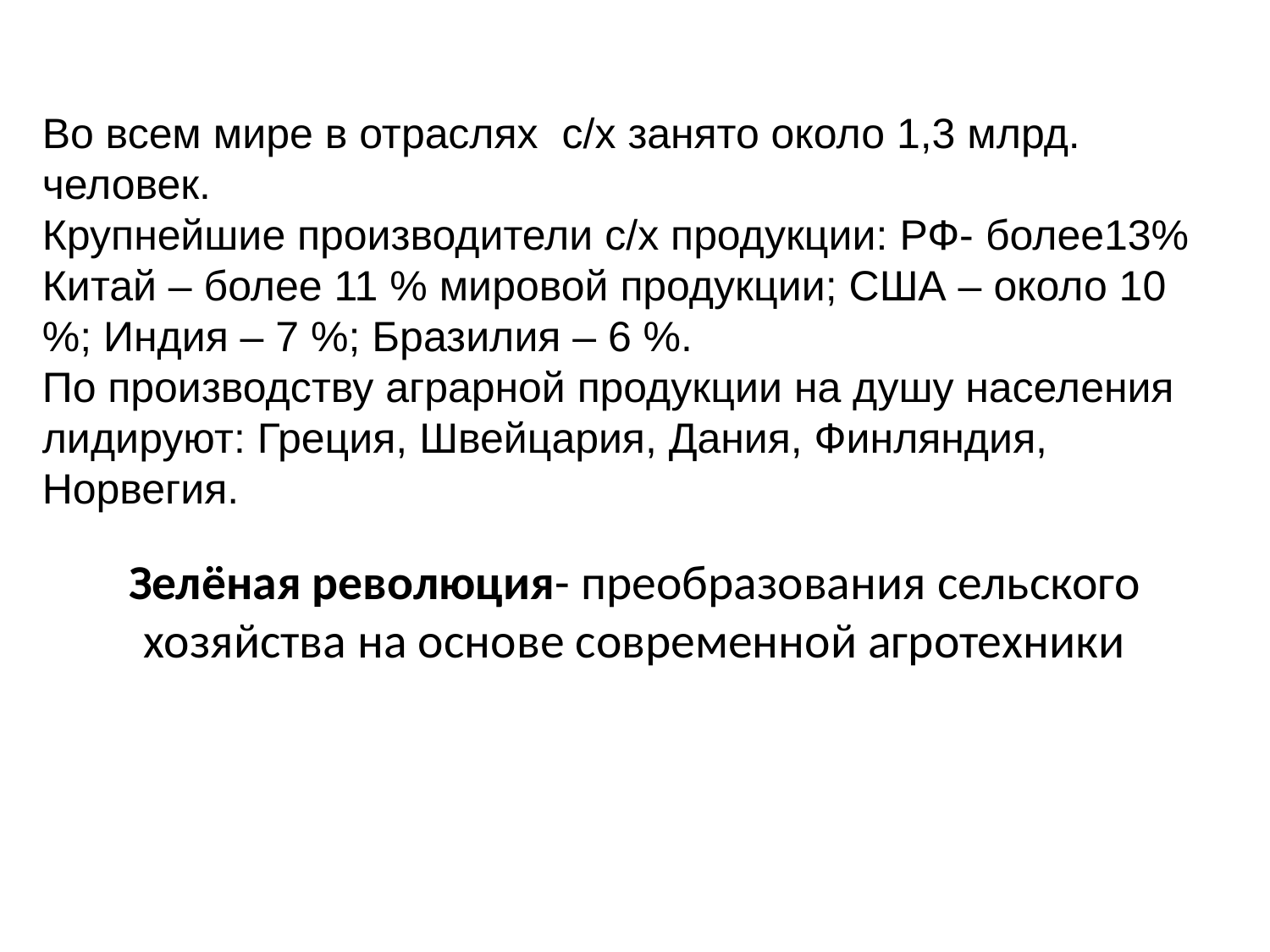

Во всем мире в отраслях  с/х занято около 1,3 млрд. человек.
Крупнейшие производители с/х продукции: РФ- более13% Китай – более 11 % мировой продукции; США – около 10 %; Индия – 7 %; Бразилия – 6 %.
По производству аграрной продукции на душу населения лидируют: Греция, Швейцария, Дания, Финляндия, Норвегия.

Зелёная революция- преобразования сельского хозяйства на основе современной агротехники